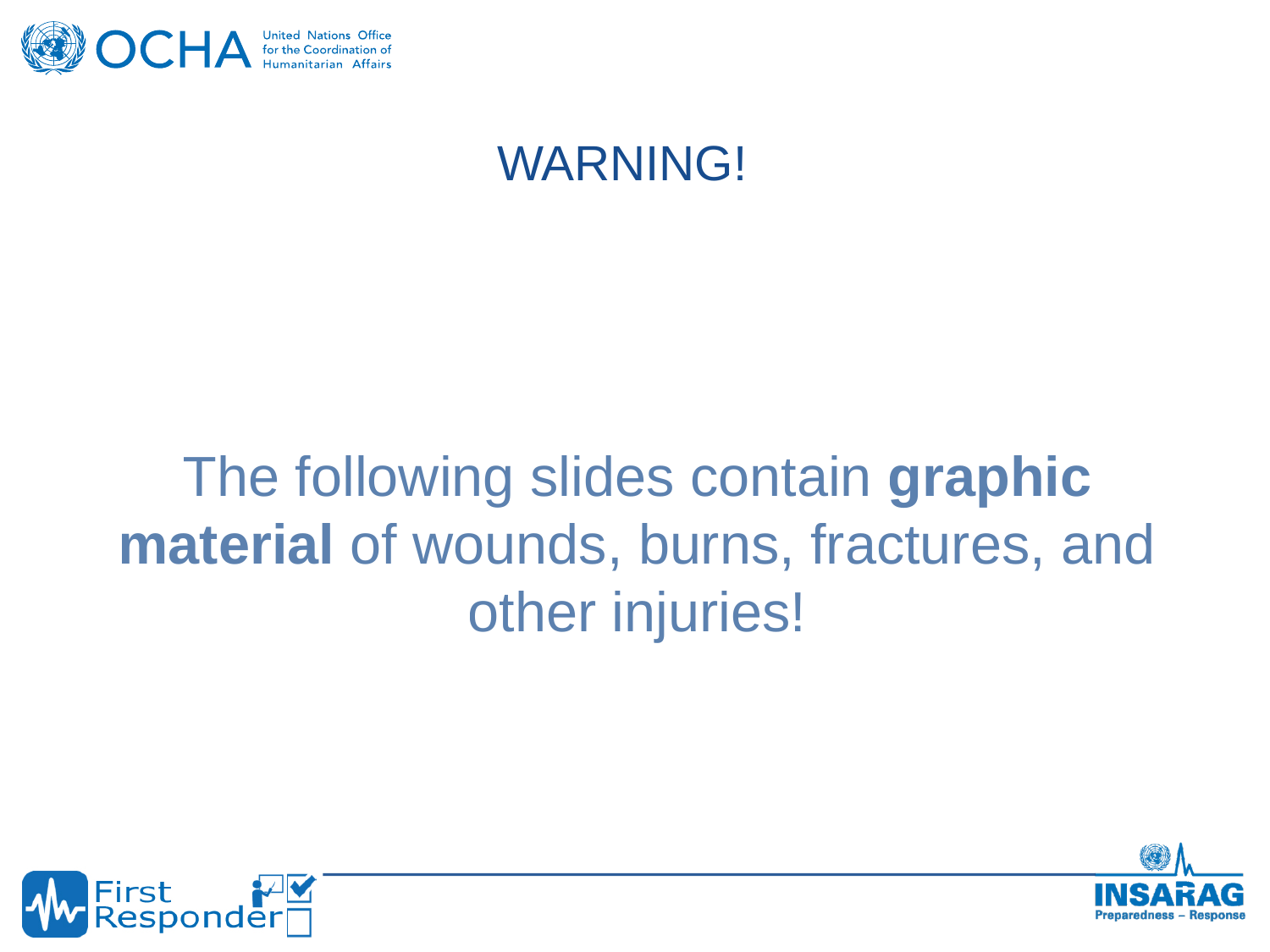

WARNING!
The following slides contain graphic material of wounds, burns, fractures, and other injuries!